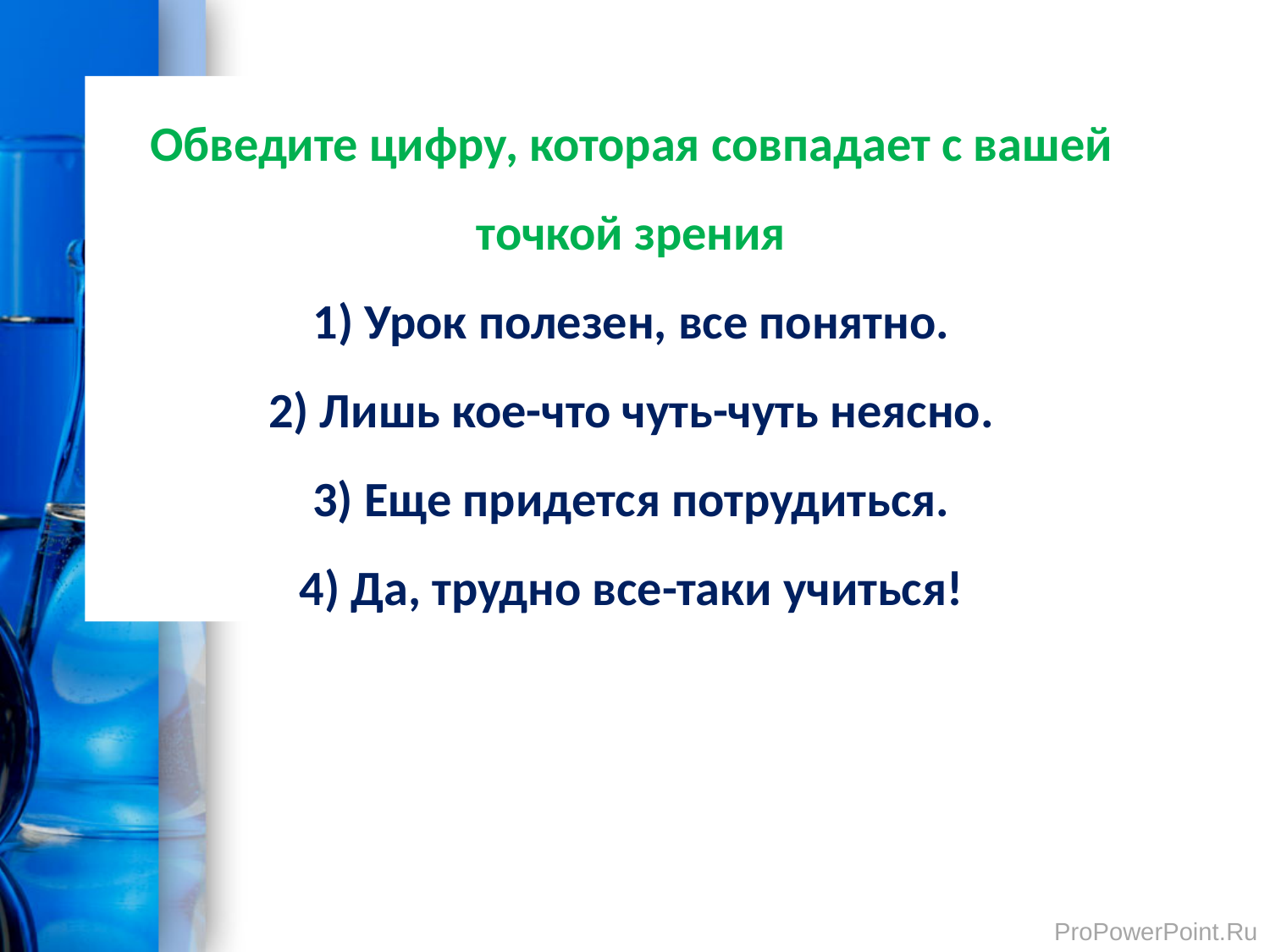

Обведите цифру, которая совпадает с вашей точкой зрения
1) Урок полезен, все понятно.
2) Лишь кое-что чуть-чуть неясно.
3) Еще придется потрудиться.
4) Да, трудно все-таки учиться!